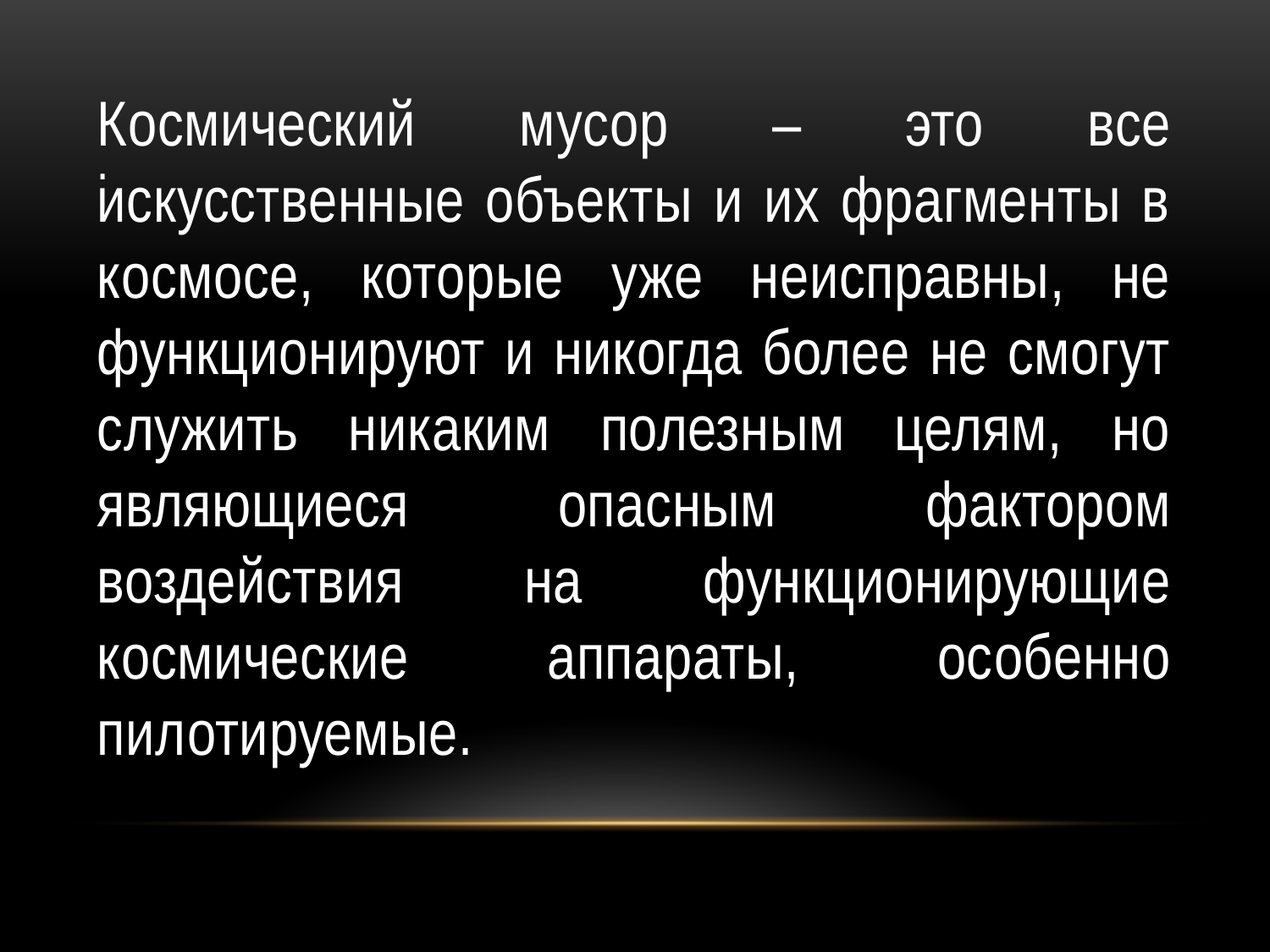

# .
Космический мусор – это все искусственные объекты и их фрагменты в космосе, которые уже неисправны, не функционируют и никогда более не смогут служить никаким полезным целям, но являющиеся опасным фактором воздействия на функционирующие космические аппараты, особенно пилотируемые.